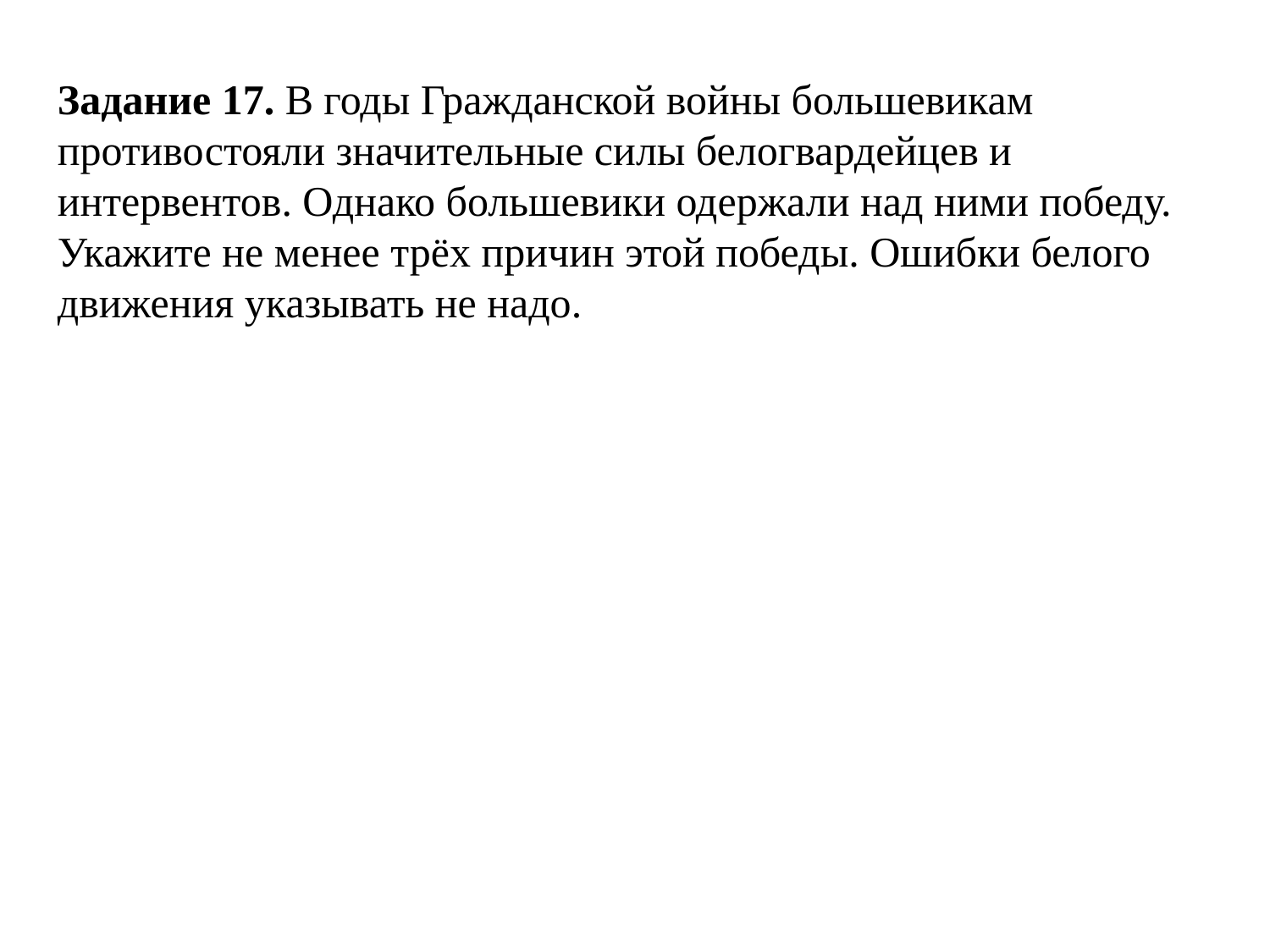

Задание 17. В годы Гражданской войны большевикам противостояли значительные силы белогвардейцев и интервентов. Однако большевики одержали над ними победу. Укажите не менее трёх причин этой победы. Ошибки белого движения указывать не надо.